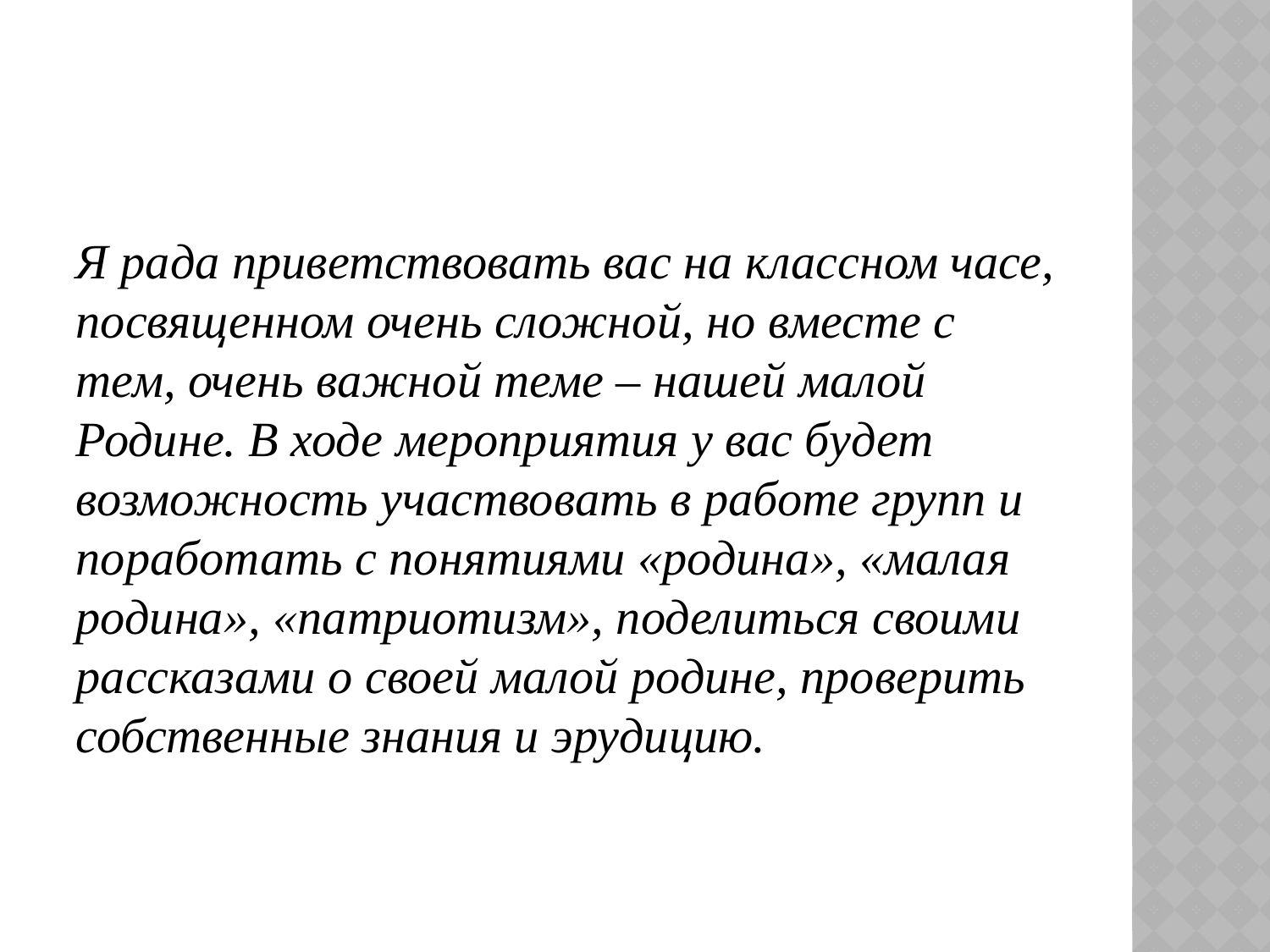

#
Я рада приветствовать вас на классном часе, посвященном очень сложной, но вместе с тем, очень важной теме – нашей малой Родине. В ходе мероприятия у вас будет возможность участвовать в работе групп и поработать с понятиями «родина», «малая родина», «патриотизм», поделиться своими рассказами о своей малой родине, проверить собственные знания и эрудицию.